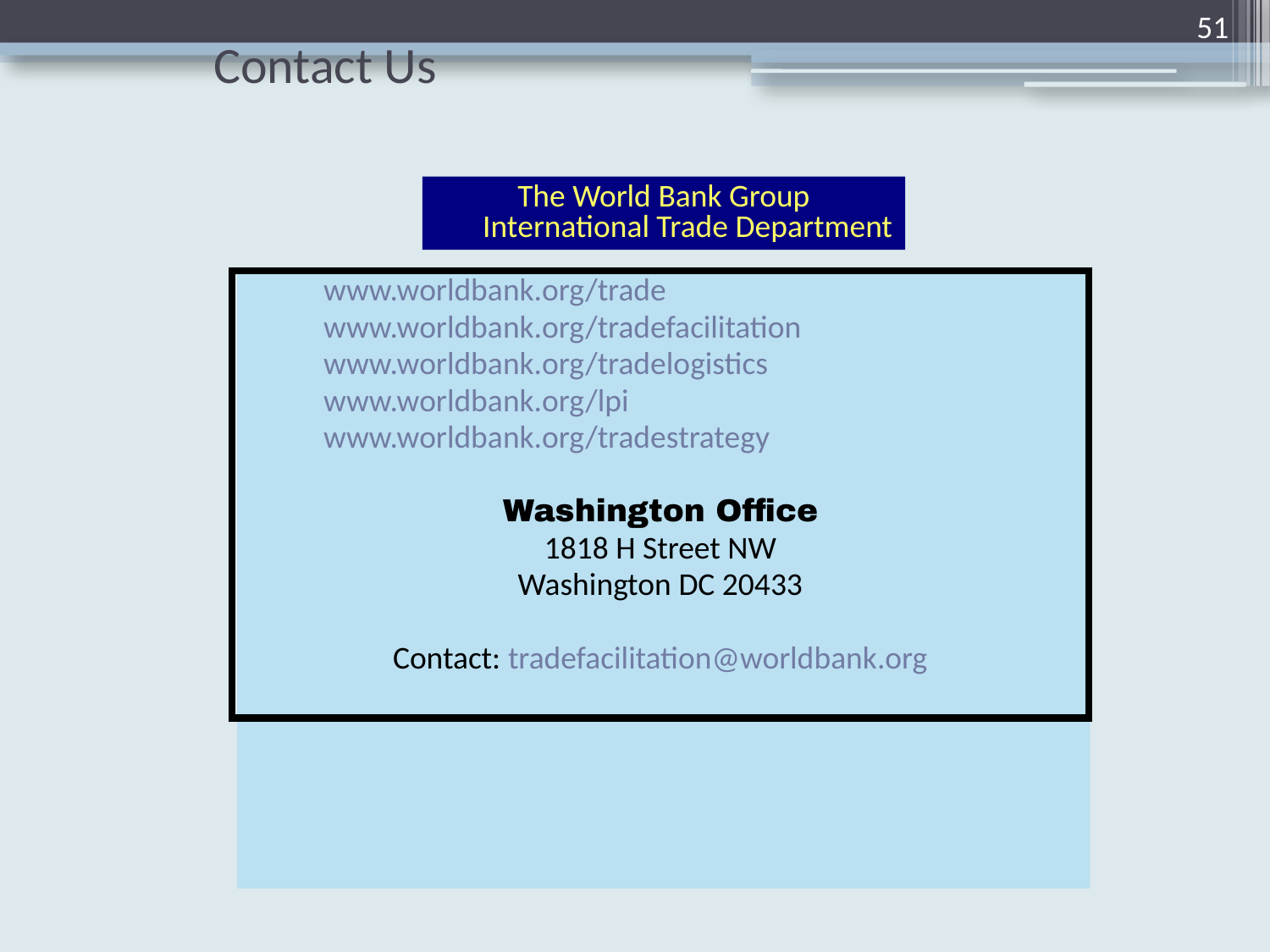

51
# Contact Us
The World Bank Group
International Trade Department
www.worldbank.org/trade
www.worldbank.org/tradefacilitation
www.worldbank.org/tradelogistics
www.worldbank.org/lpi
www.worldbank.org/tradestrategy

Washington Office
1818 H Street NW
Washington DC 20433

Contact: tradefacilitation@worldbank.org